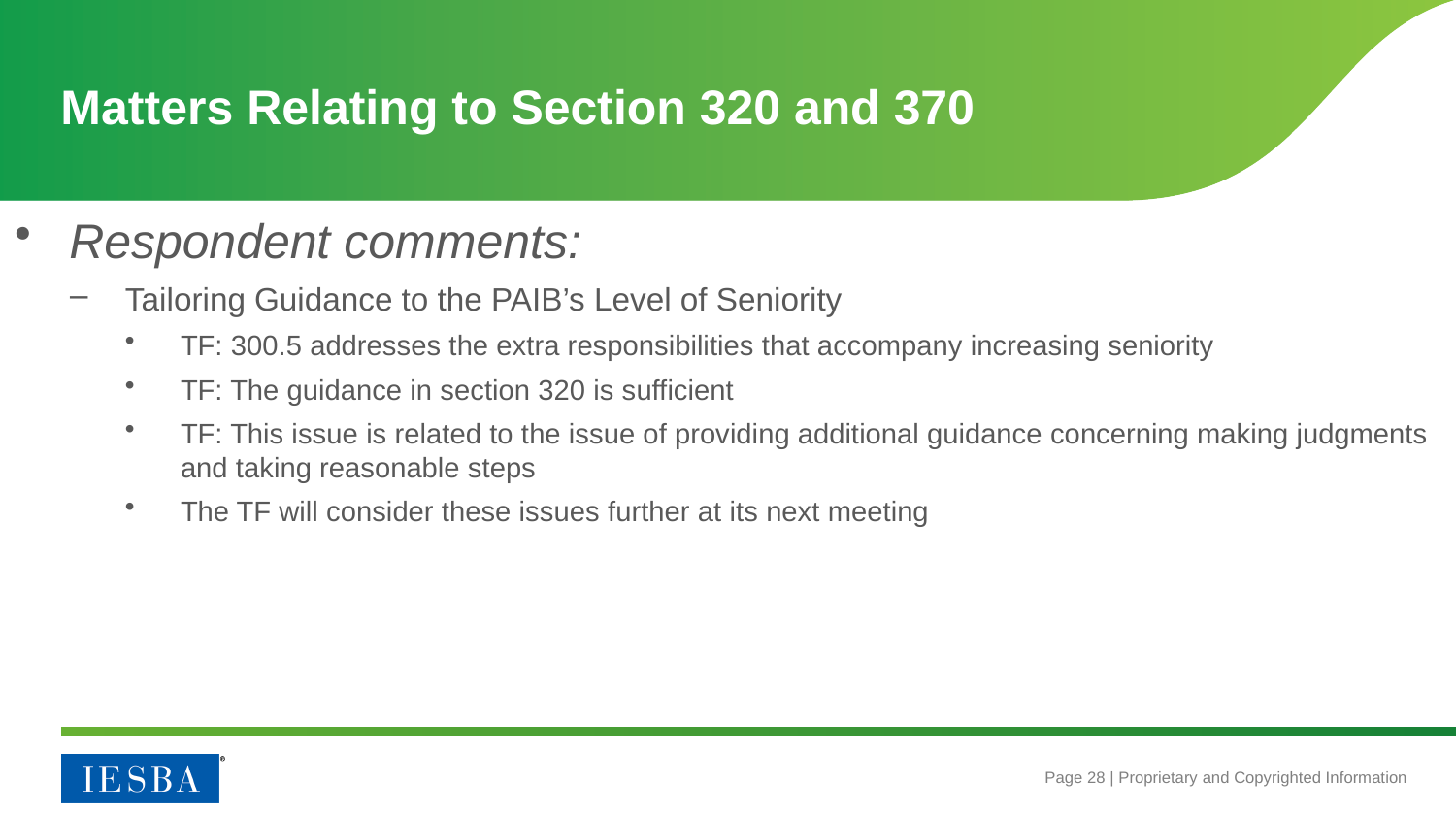

# Matters Relating to Section 320 and 370
Respondent comments:
Tailoring Guidance to the PAIB’s Level of Seniority
TF: 300.5 addresses the extra responsibilities that accompany increasing seniority
TF: The guidance in section 320 is sufficient
TF: This issue is related to the issue of providing additional guidance concerning making judgments and taking reasonable steps
The TF will consider these issues further at its next meeting